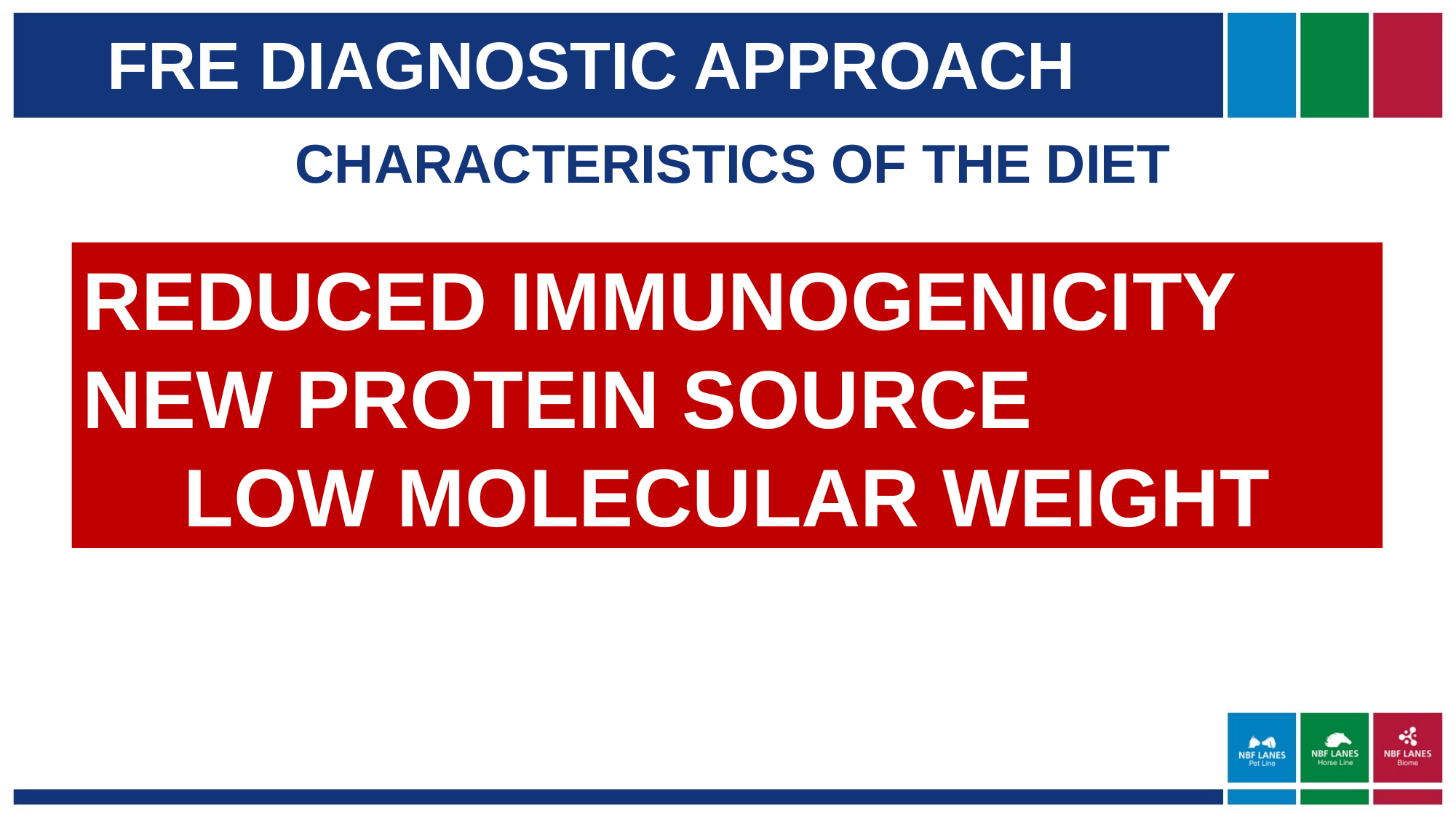

FRE DIAGNOSTIC APPROACH
CHARACTERISTICS OF THE DIET
REDUCED IMMUNOGENICITY
NEW PROTEIN SOURCE
LOW MOLECULAR WEIGHT
DIFFERENT FROM THE PREVIOUS DIET
HIGHLY DIGESTIBLE
FEWER NUMBER OF INGREDIENTS
NO HIDDEN ALLERGENS